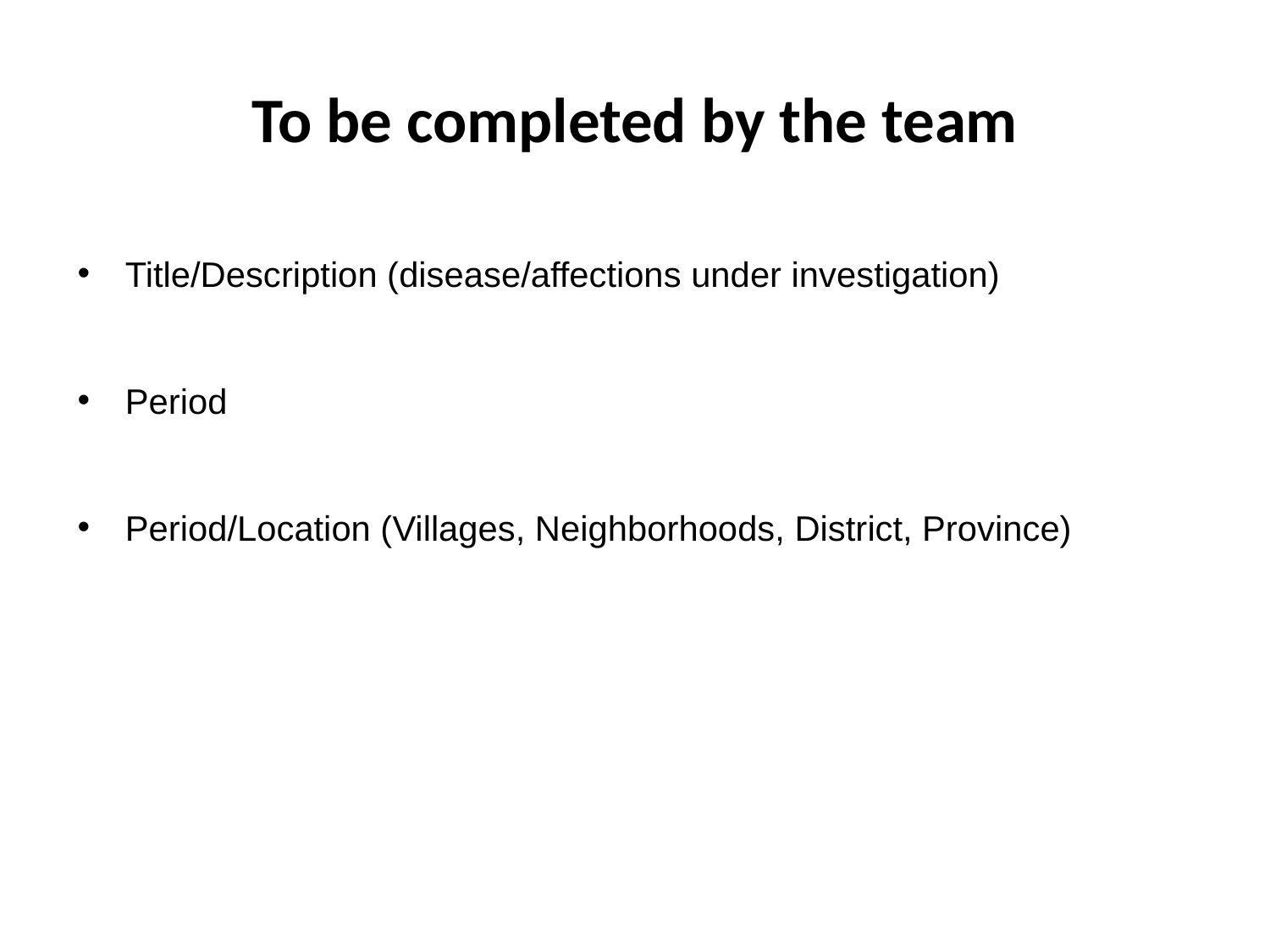

# To be completed by the team

Title/Description (disease/affections under investigation)

Period

Period/Location (Villages, Neighborhoods, District, Province)